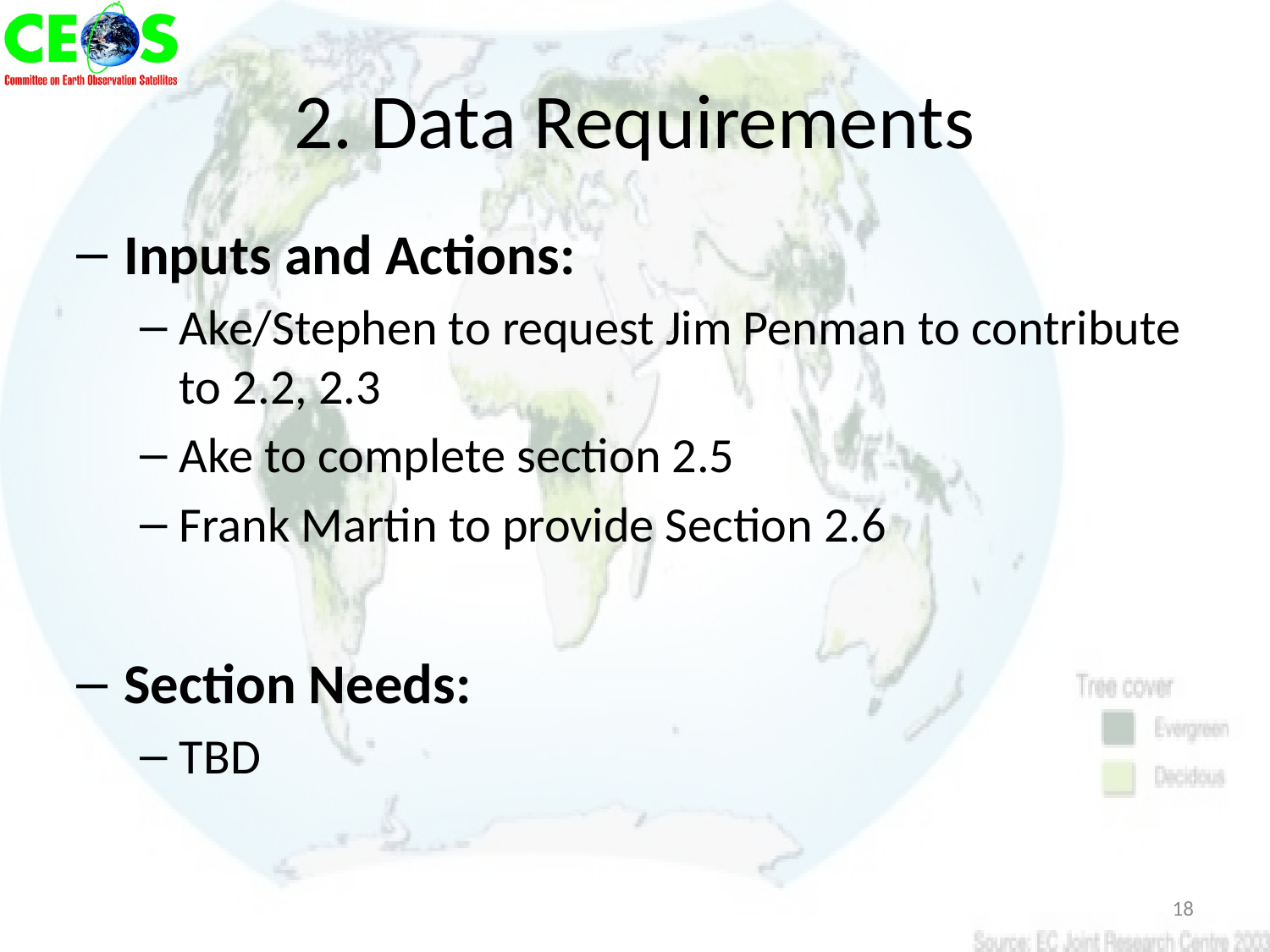

# 2. Data Requirements
Inputs and Actions:
Ake/Stephen to request Jim Penman to contribute to 2.2, 2.3
Ake to complete section 2.5
Frank Martin to provide Section 2.6

Section Needs:
TBD
18